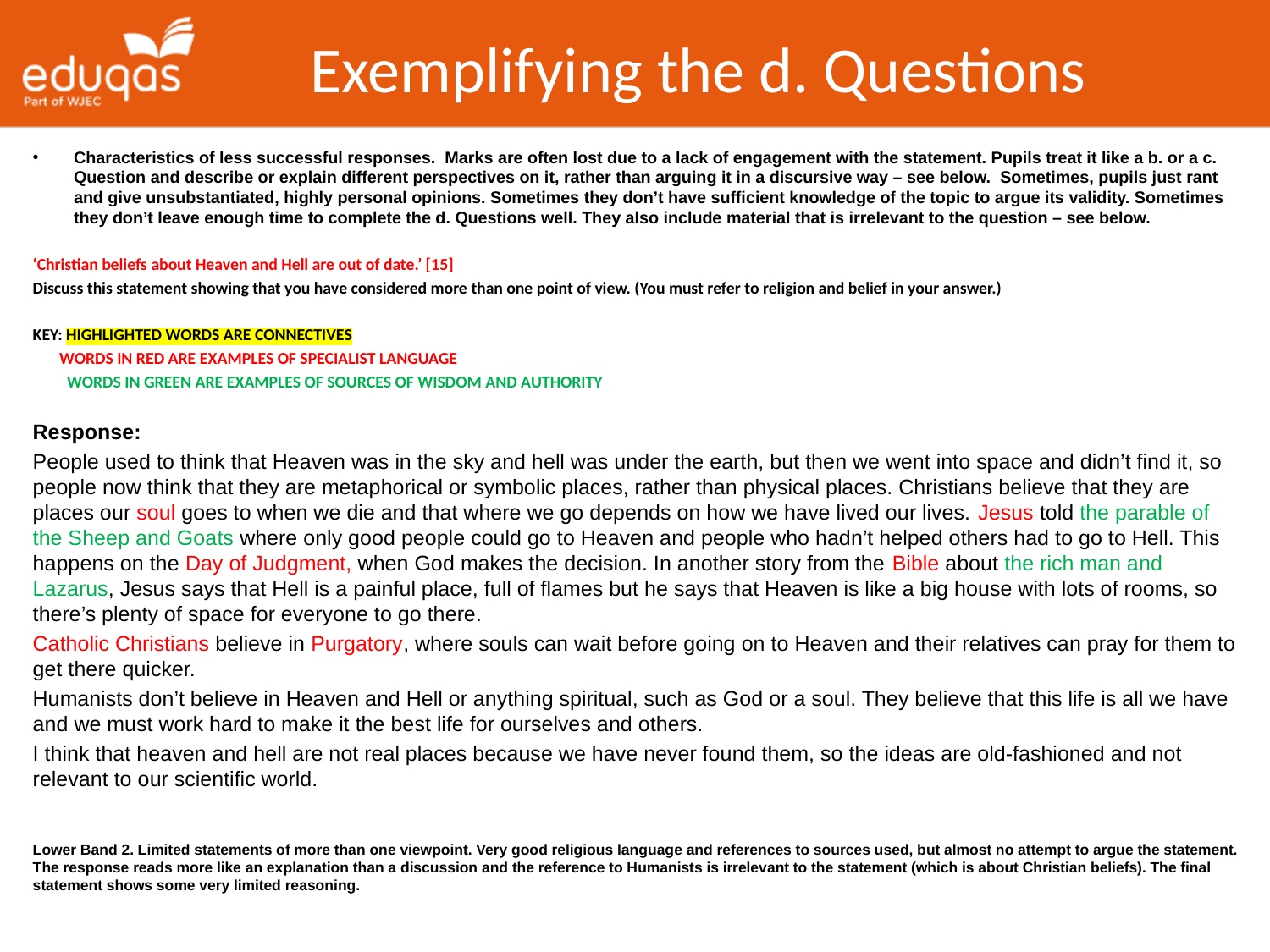

# Exemplifying the d. Questions
Characteristics of less successful responses.  Marks are often lost due to a lack of engagement with the statement. Pupils treat it like a b. or a c. Question and describe or explain different perspectives on it, rather than arguing it in a discursive way – see below.  Sometimes, pupils just rant and give unsubstantiated, highly personal opinions. Sometimes they don’t have sufficient knowledge of the topic to argue its validity. Sometimes they don’t leave enough time to complete the d. Questions well. They also include material that is irrelevant to the question – see below.

‘Christian beliefs about Heaven and Hell are out of date.’ [15]
Discuss this statement showing that you have considered more than one point of view. (You must refer to religion and belief in your answer.)

KEY: HIGHLIGHTED WORDS ARE CONNECTIVES
       WORDS IN RED ARE EXAMPLES OF SPECIALIST LANGUAGE
         WORDS IN GREEN ARE EXAMPLES OF SOURCES OF WISDOM AND AUTHORITY

Response:
People used to think that Heaven was in the sky and hell was under the earth, but then we went into space and didn’t find it, so people now think that they are metaphorical or symbolic places, rather than physical places. Christians believe that they are places our soul goes to when we die and that where we go depends on how we have lived our lives. Jesus told the parable of the Sheep and Goats where only good people could go to Heaven and people who hadn’t helped others had to go to Hell. This happens on the Day of Judgment, when God makes the decision. In another story from the Bible about the rich man and Lazarus, Jesus says that Hell is a painful place, full of flames but he says that Heaven is like a big house with lots of rooms, so there’s plenty of space for everyone to go there.
Catholic Christians believe in Purgatory, where souls can wait before going on to Heaven and their relatives can pray for them to get there quicker.
Humanists don’t believe in Heaven and Hell or anything spiritual, such as God or a soul. They believe that this life is all we have and we must work hard to make it the best life for ourselves and others.
I think that heaven and hell are not real places because we have never found them, so the ideas are old-fashioned and not relevant to our scientific world.

Lower Band 2. Limited statements of more than one viewpoint. Very good religious language and references to sources used, but almost no attempt to argue the statement. The response reads more like an explanation than a discussion and the reference to Humanists is irrelevant to the statement (which is about Christian beliefs). The final statement shows some very limited reasoning.